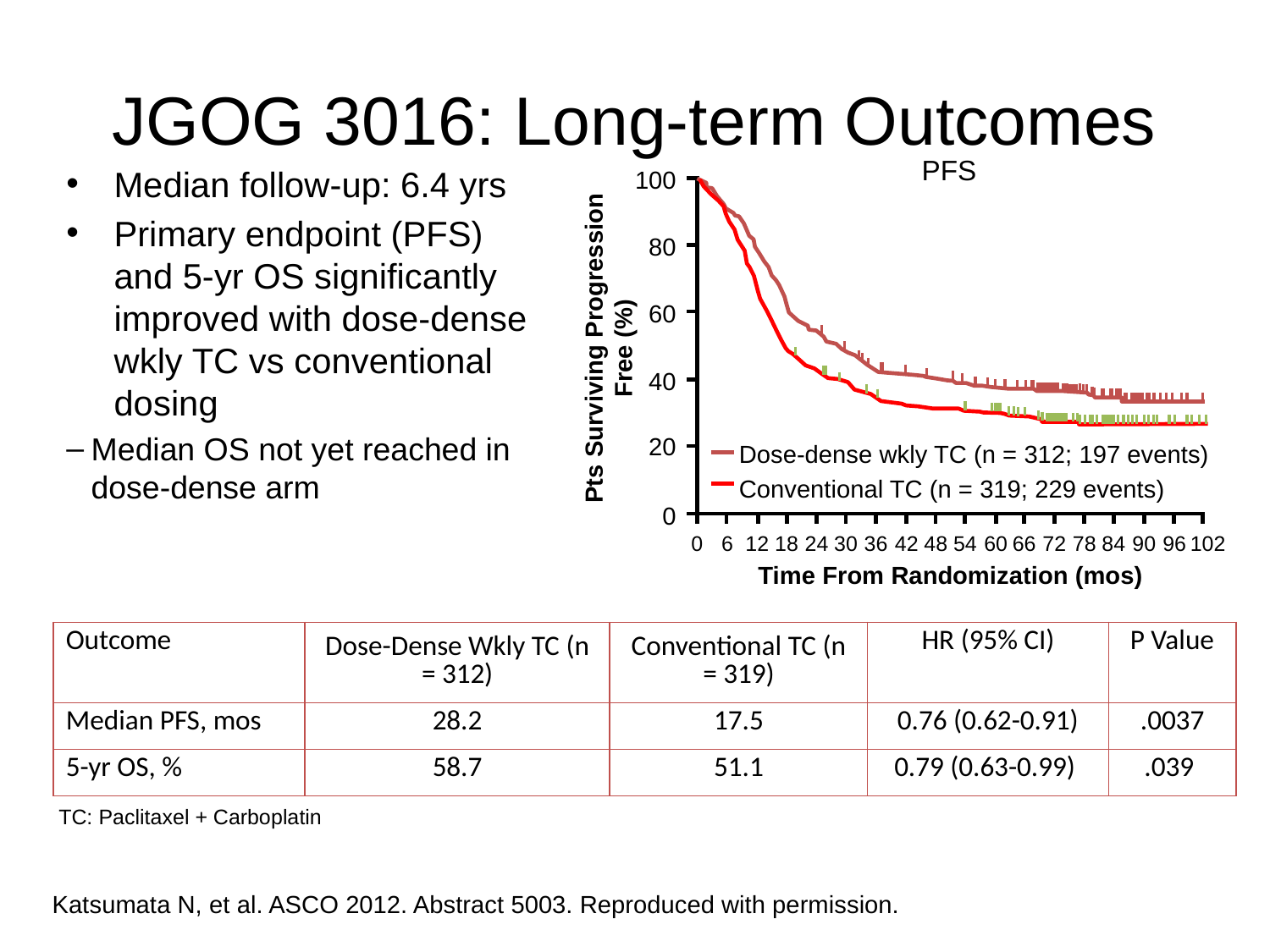

# JGOG 3016: Long-term Outcomes
PFS
Median follow-up: 6.4 yrs
Primary endpoint (PFS)
and 5-yr OS significantly improved with dose-dense wkly TC vs conventional dosing
Median OS not yet reached in dose-dense arm
100

80
60
Pts Surviving Progression Free (%)
40
20
Dose-dense wkly TC (n = 312; 197 events)
Conventional TC (n = 319; 229 events)
0
0
6
12
18
24
30
36
42
48
54
60
66
72
78
84
90
96
102
Time From Randomization (mos)
| Outcome | Dose-Dense Wkly TC (n = 312) | Conventional TC (n = 319) | HR (95% CI) | P Value |
| --- | --- | --- | --- | --- |
| Median PFS, mos | 28.2 | 17.5 | 0.76 (0.62-0.91) | .0037 |
| 5-yr OS, % | 58.7 | 51.1 | 0.79 (0.63-0.99) | .039 |
TC: Paclitaxel + Carboplatin
Katsumata N, et al. ASCO 2012. Abstract 5003. Reproduced with permission.